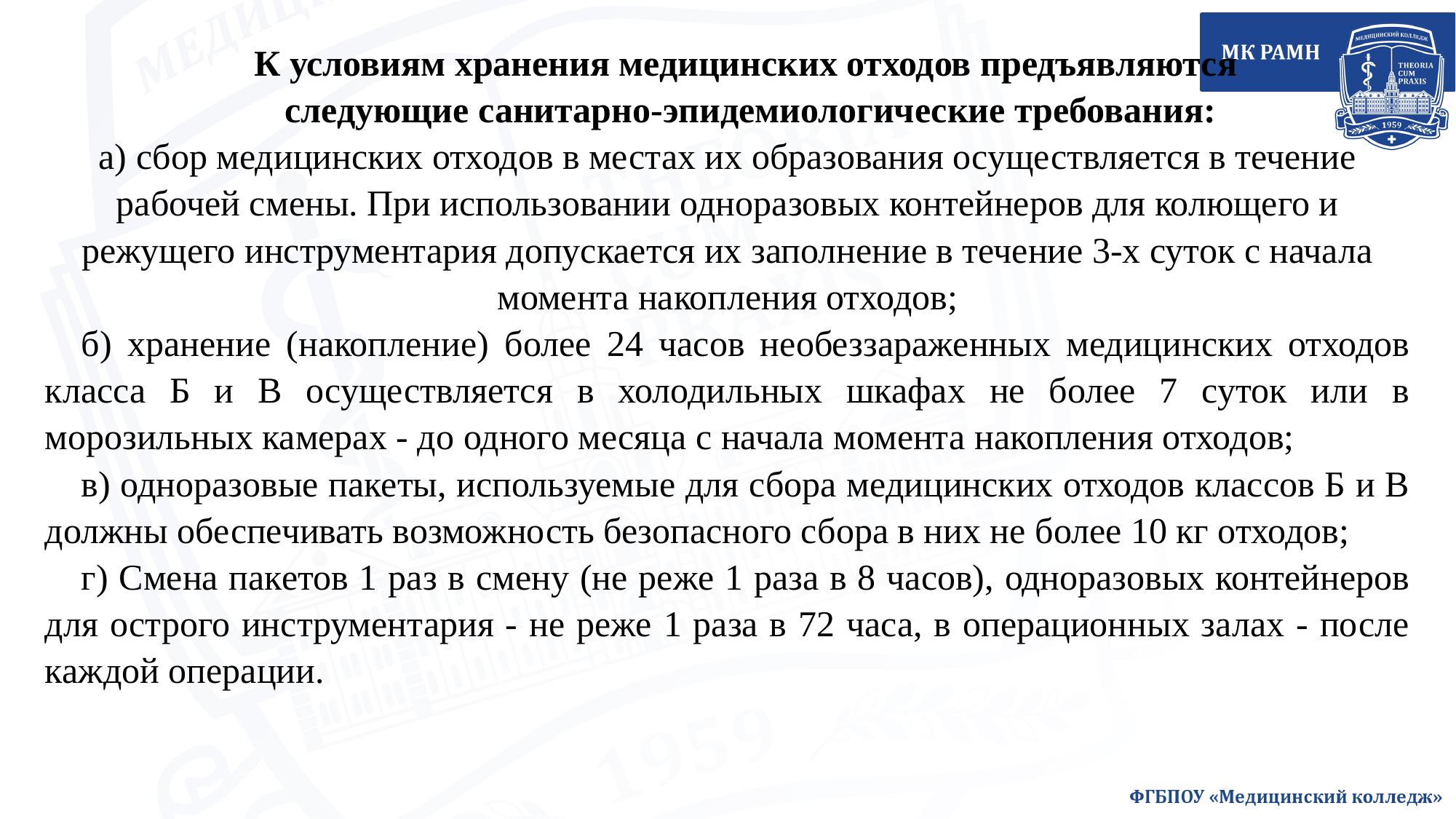

К условиям хранения медицинских отходов предъявляются
 следующие санитарно-эпидемиологические требования:
а) сбор медицинских отходов в местах их образования осуществляется в течение рабочей смены. При использовании одноразовых контейнеров для колющего и режущего инструментария допускается их заполнение в течение 3-х суток с начала момента накопления отходов;
б) хранение (накопление) более 24 часов необеззараженных медицинских отходов класса Б и В осуществляется в холодильных шкафах не более 7 суток или в морозильных камерах - до одного месяца с начала момента накопления отходов;
в) одноразовые пакеты, используемые для сбора медицинских отходов классов Б и В должны обеспечивать возможность безопасного сбора в них не более 10 кг отходов;
г) Смена пакетов 1 раз в смену (не реже 1 раза в 8 часов), одноразовых контейнеров для острого инструментария - не реже 1 раза в 72 часа, в операционных залах - после каждой операции.